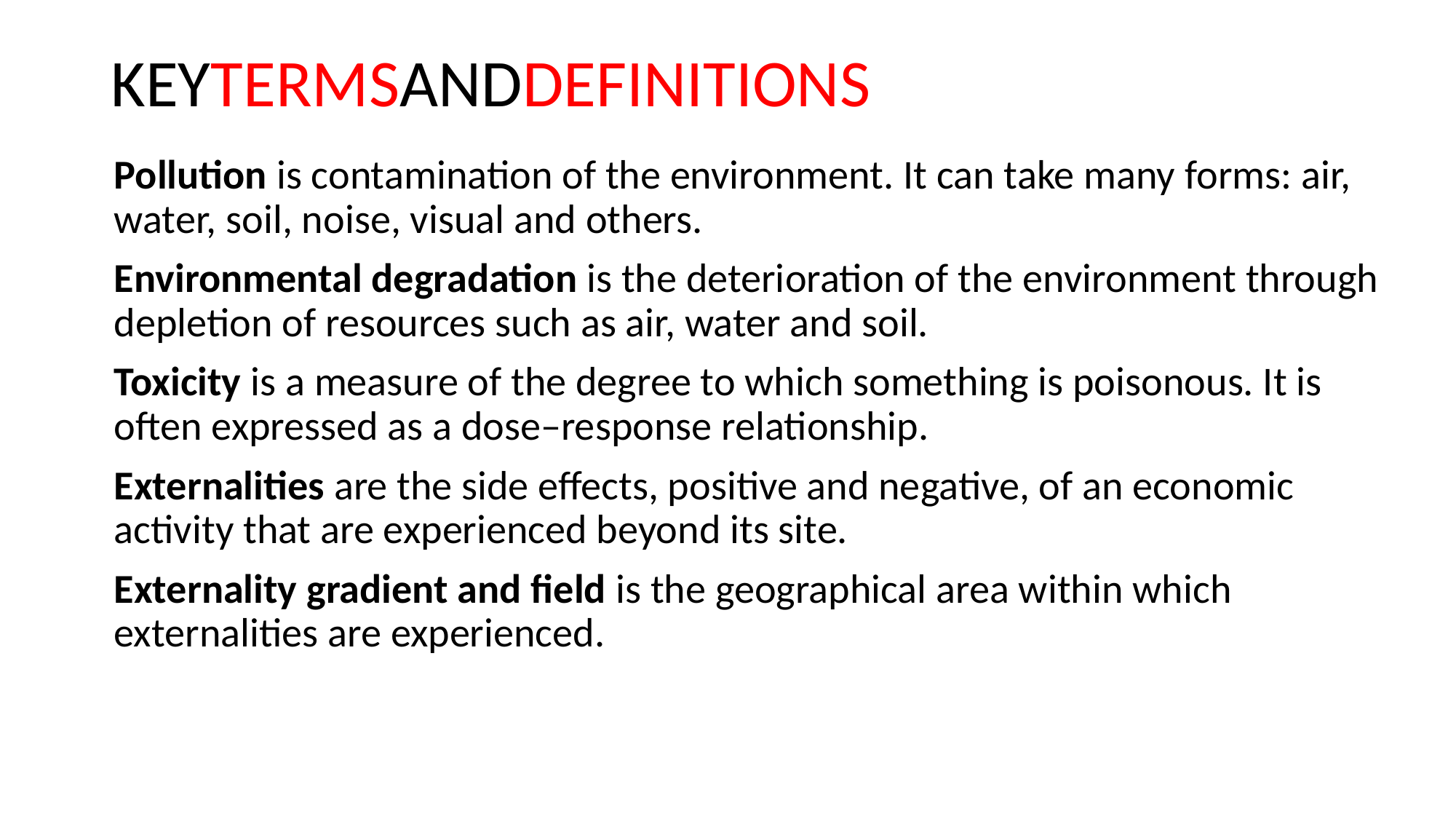

# KEYTERMSANDDEFINITIONS
Pollution is contamination of the environment. It can take many forms: air, water, soil, noise, visual and others.
Environmental degradation is the deterioration of the environment through depletion of resources such as air, water and soil.
Toxicity is a measure of the degree to which something is poisonous. It is often expressed as a dose–response relationship.
Externalities are the side effects, positive and negative, of an economic activity that are experienced beyond its site.
Externality gradient and field is the geographical area within which externalities are experienced.